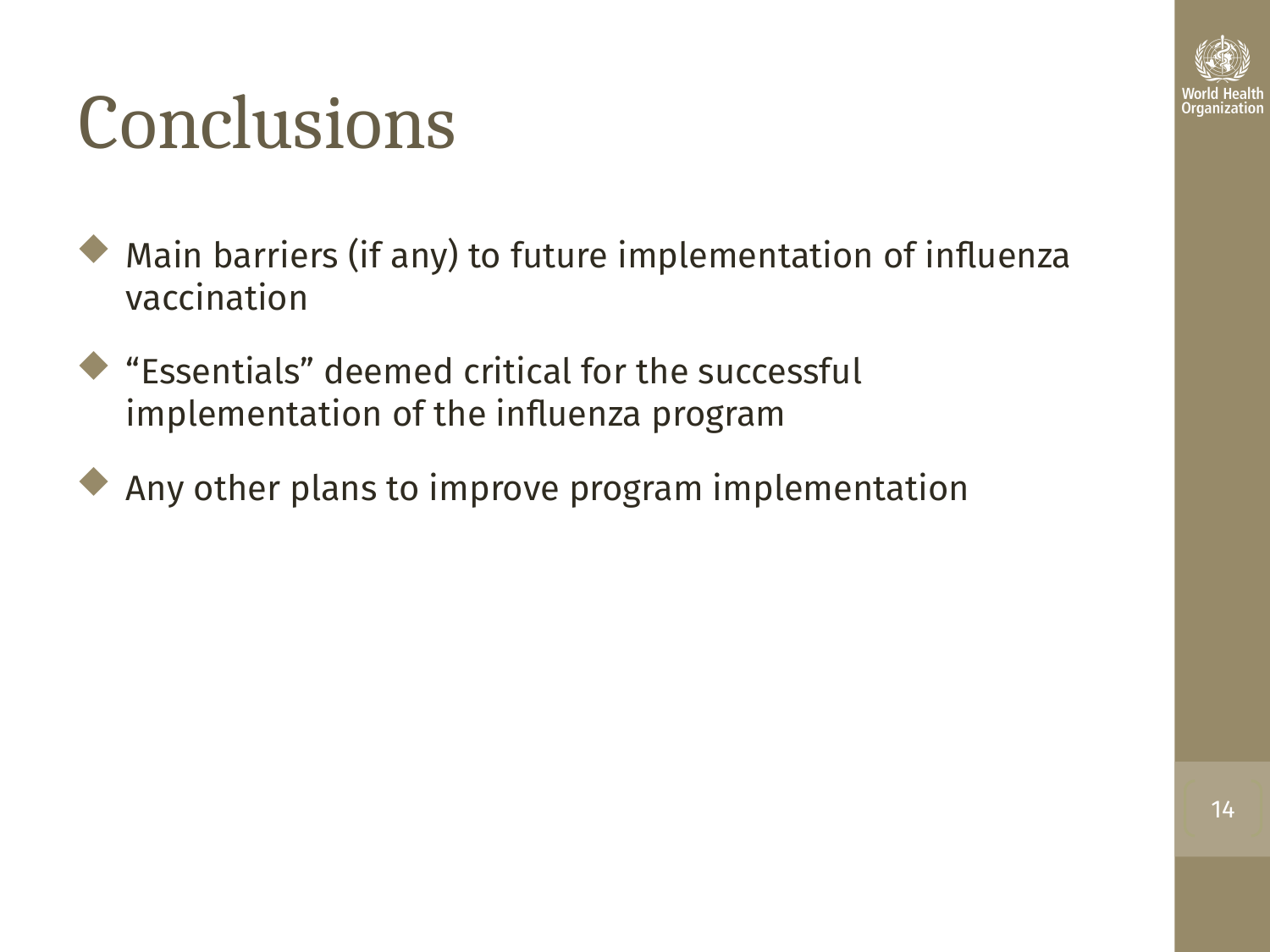

# Conclusions
Main barriers (if any) to future implementation of influenza vaccination
“Essentials” deemed critical for the successful implementation of the influenza program
Any other plans to improve program implementation